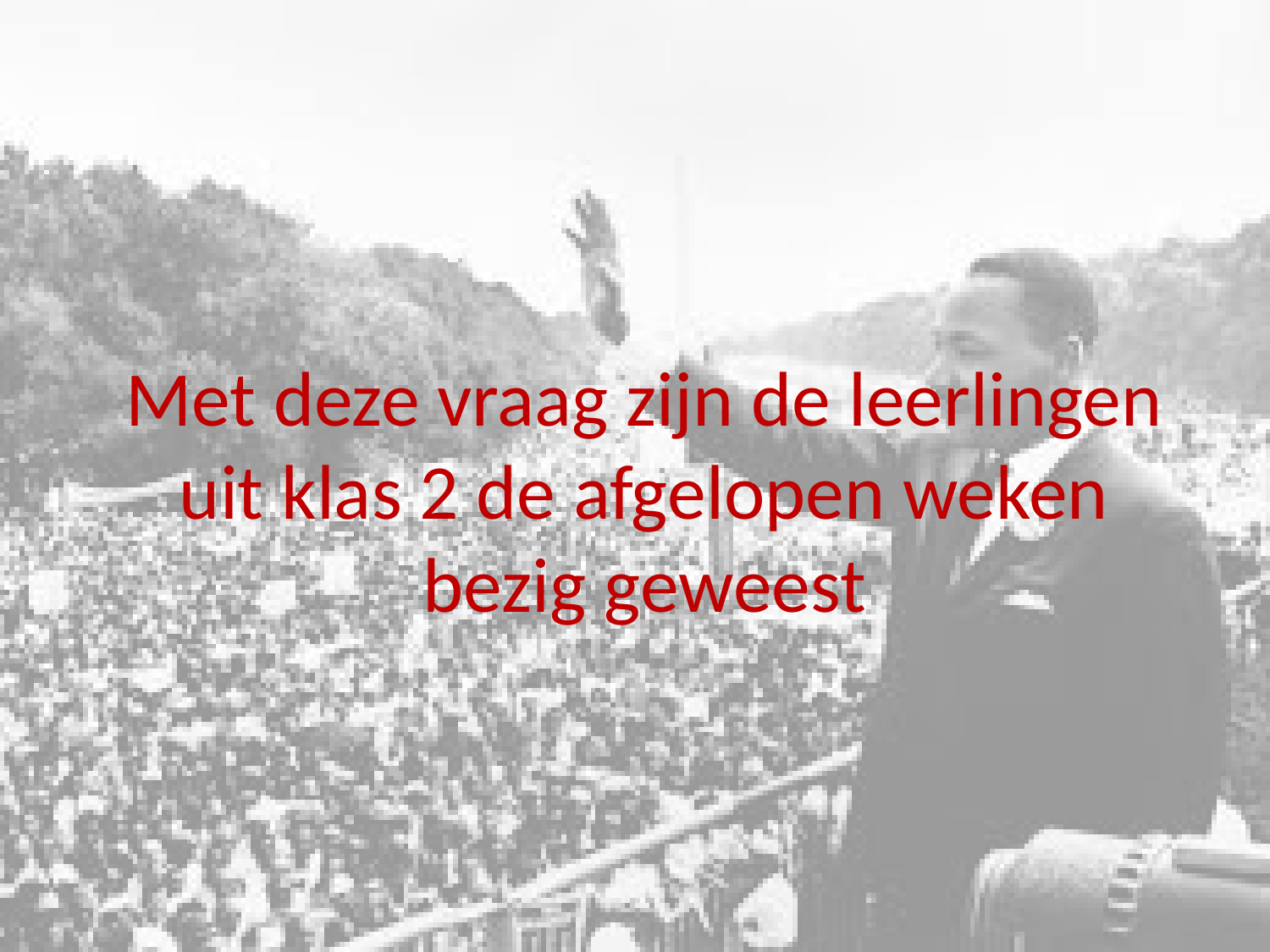

# Met deze vraag zijn de leerlingen uit klas 2 de afgelopen weken bezig geweest